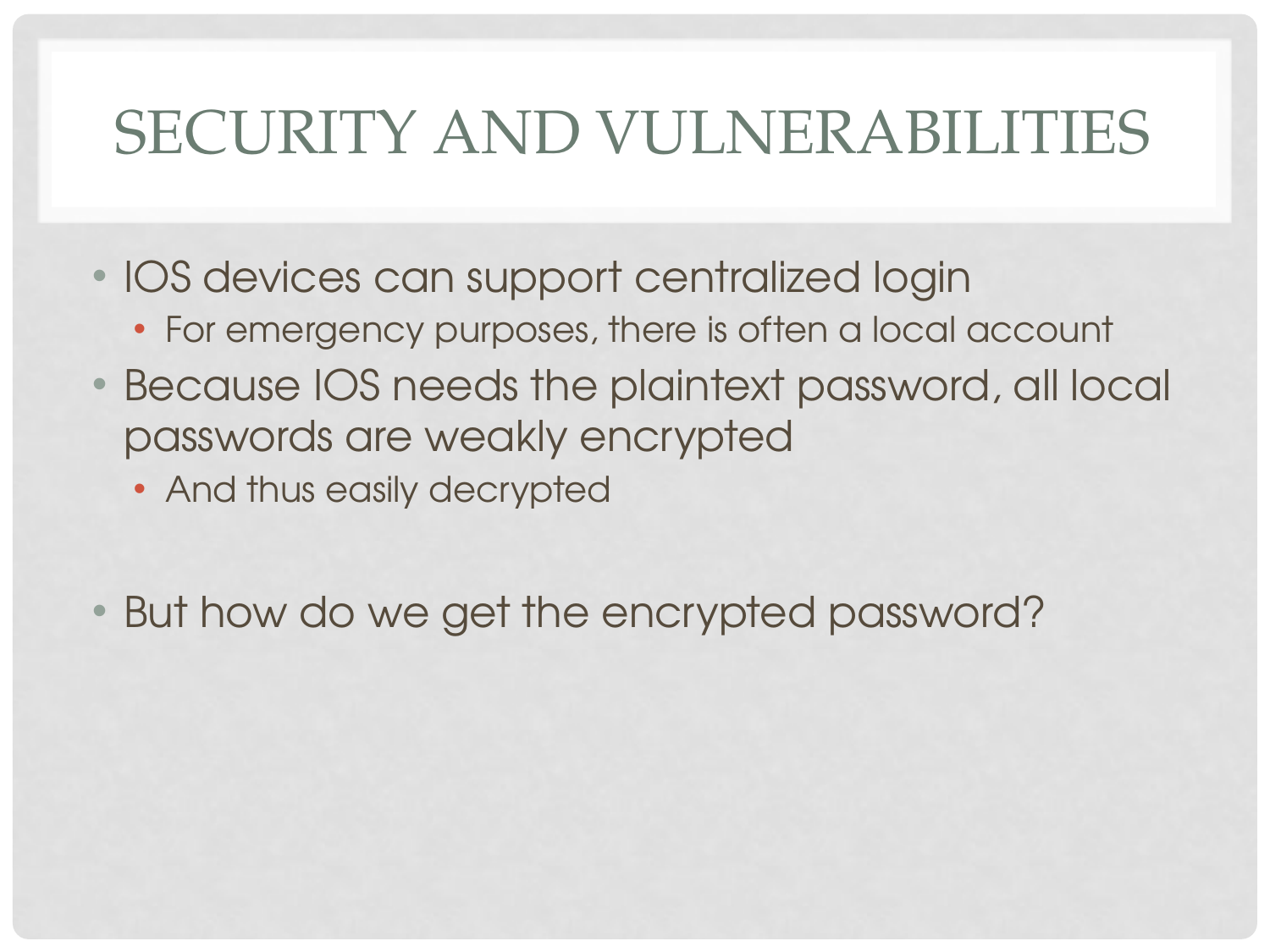

# Security and vulnerabilities
IOS devices can support centralized login
For emergency purposes, there is often a local account
Because IOS needs the plaintext password, all local passwords are weakly encrypted
And thus easily decrypted

But how do we get the encrypted password?